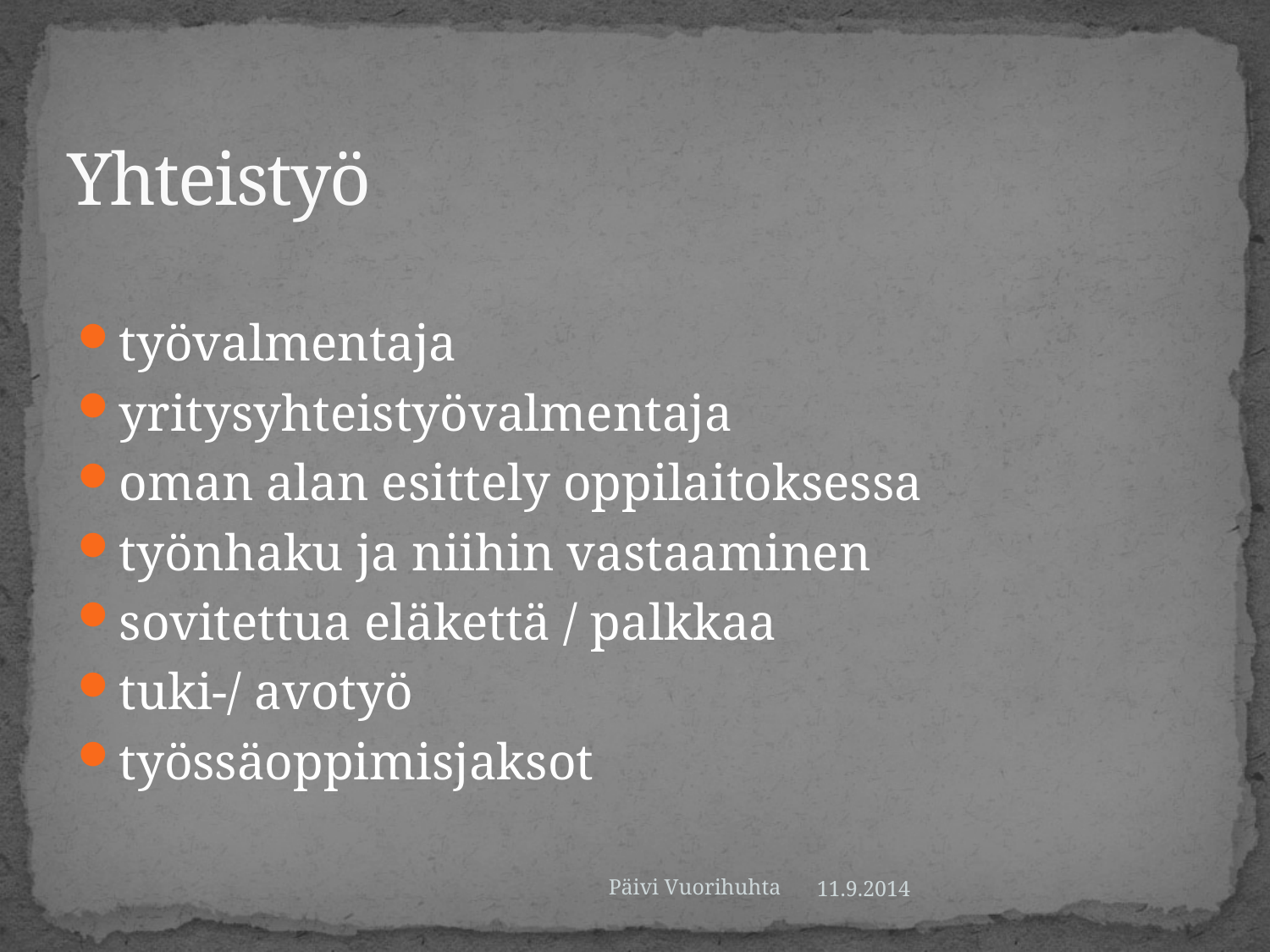

# Yhteistyö

työvalmentaja
yritysyhteistyövalmentaja
oman alan esittely oppilaitoksessa
työnhaku ja niihin vastaaminen
sovitettua eläkettä / palkkaa
tuki-/ avotyö
työssäoppimisjaksot

Päivi Vuorihuhta
11.9.2014